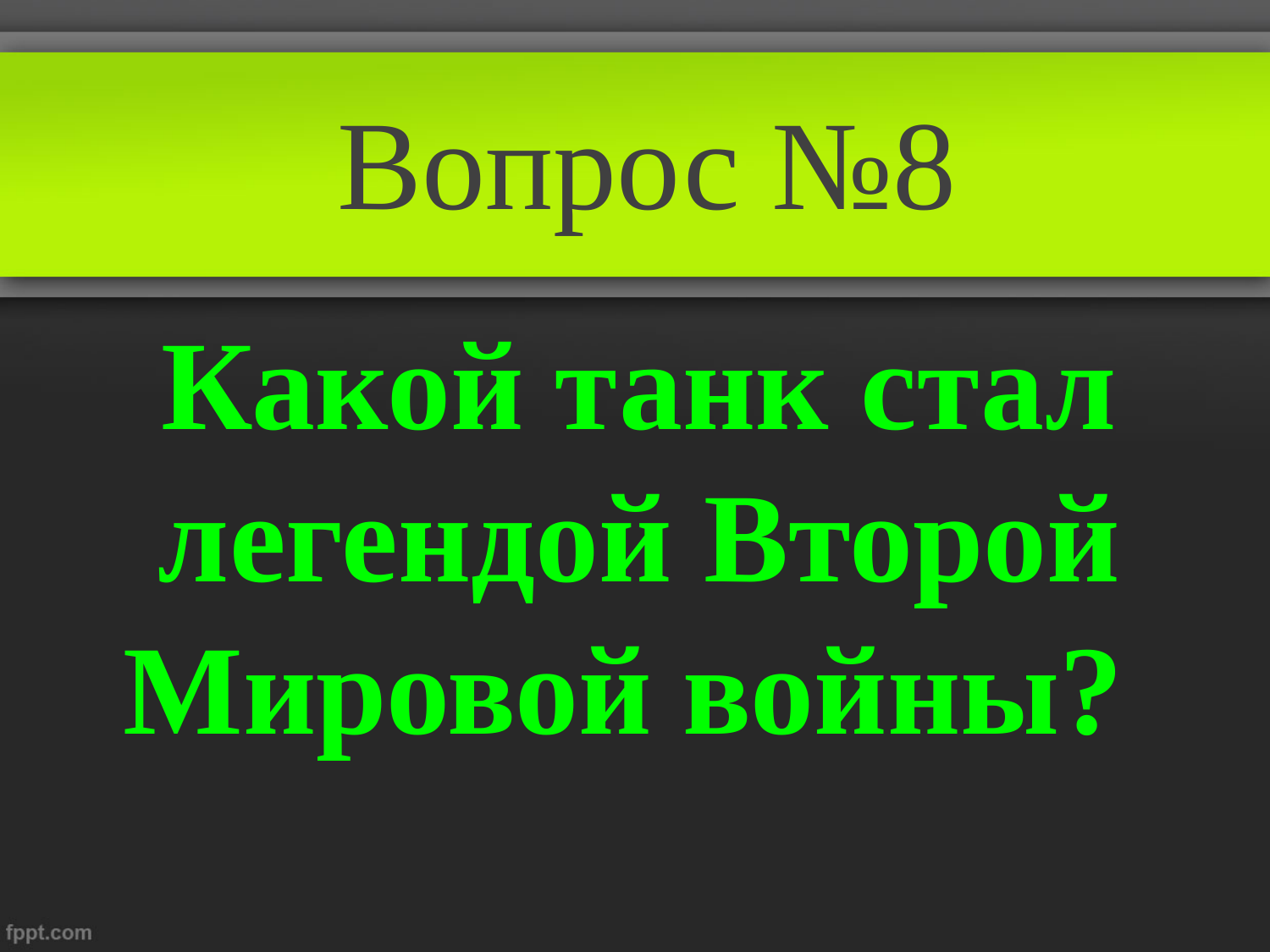

Вопрос №8
Какой танк стал легендой Второй Мировой войны?